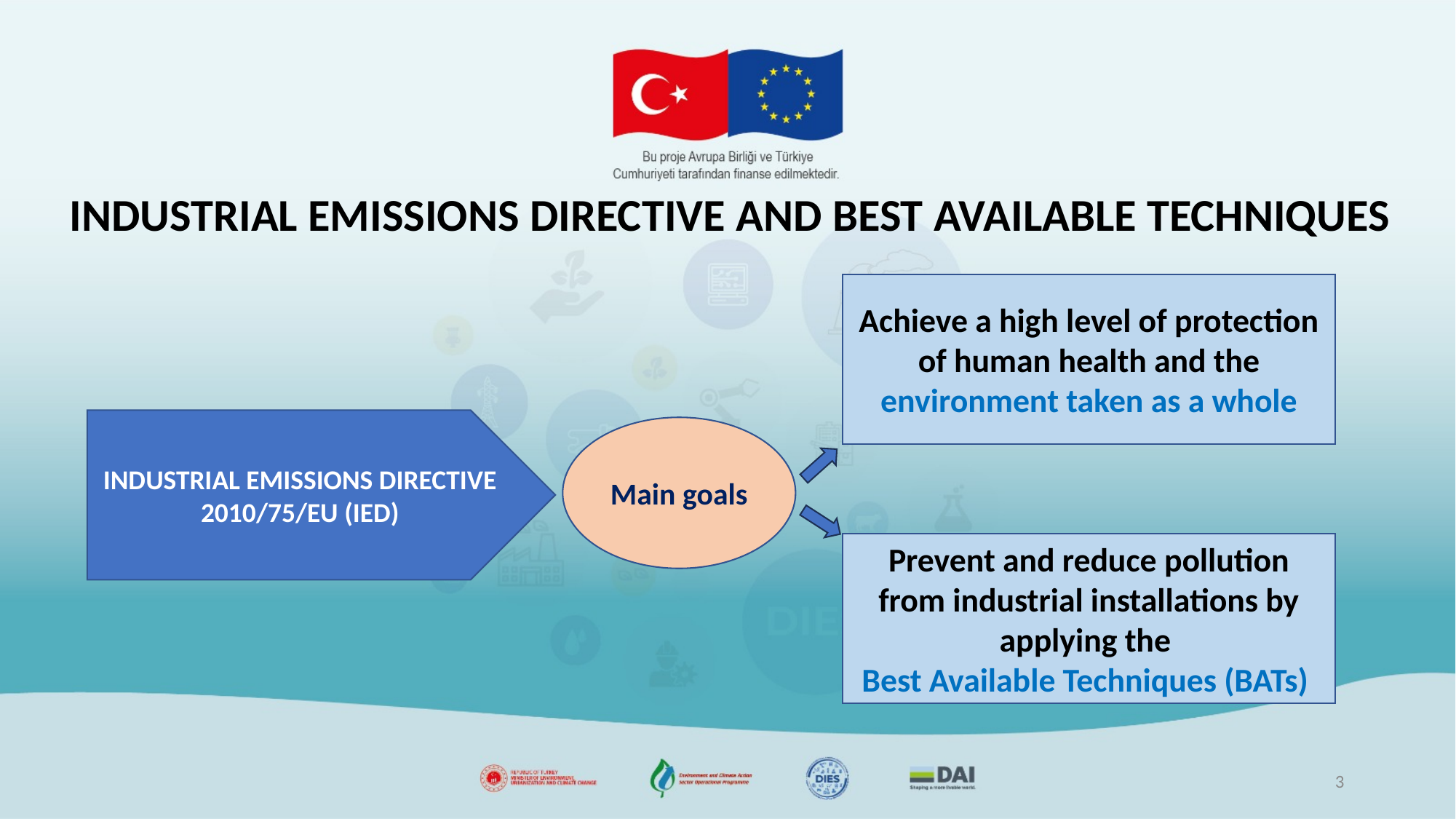

# INDUSTRIAL EMISSIONS DIRECTIVE AND BEST AVAILABLE TECHNIQUES
Achieve a high level of protection of human health and the environment taken as a whole
INDUSTRIAL EMISSIONS DIRECTIVE 2010/75/EU (IED)
Main goals

Prevent and reduce pollution from industrial installations by applying the
Best Available Techniques (BATs)
3